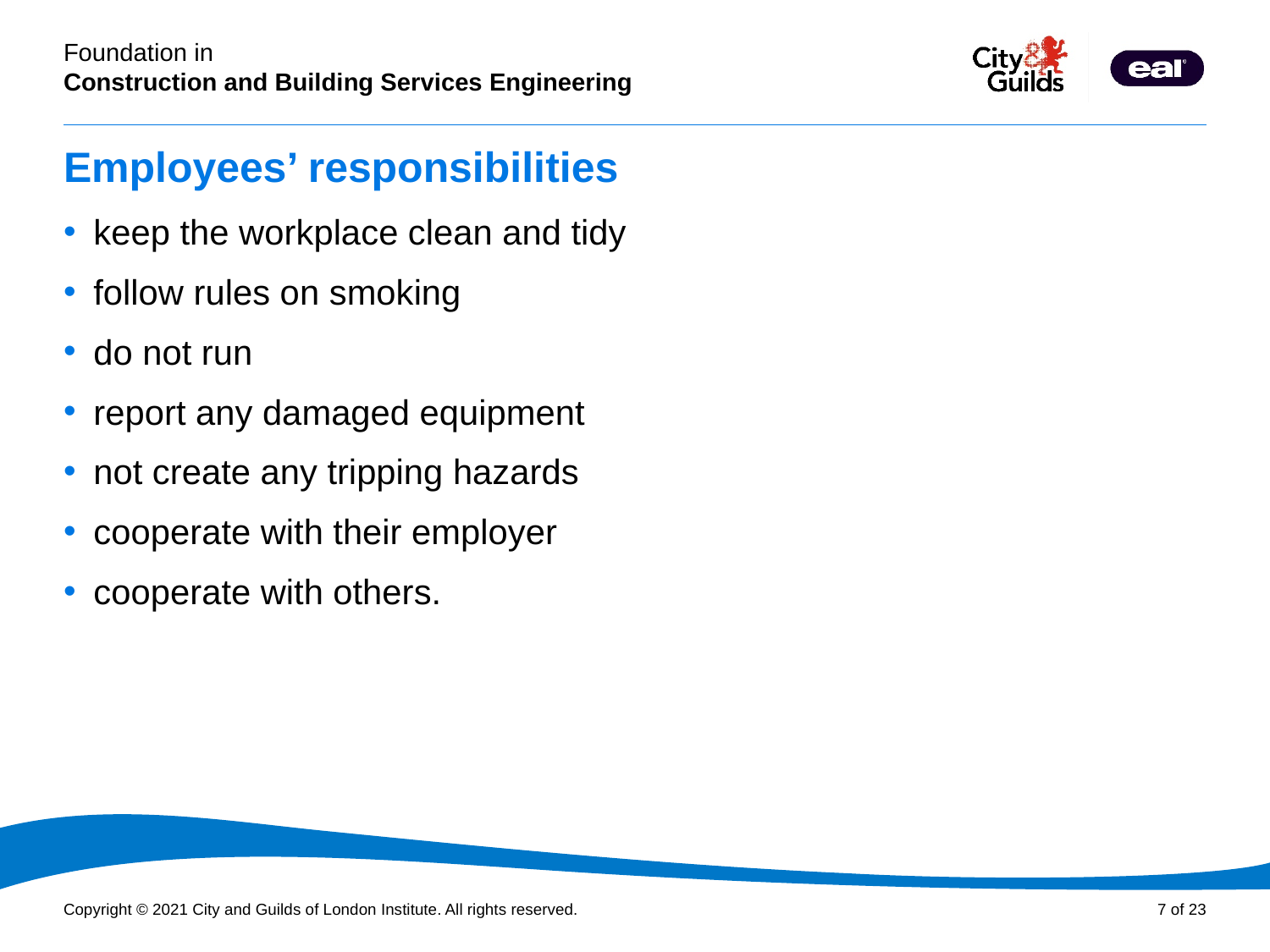

# Employees’ responsibilities
keep the workplace clean and tidy
follow rules on smoking
do not run
report any damaged equipment
not create any tripping hazards
cooperate with their employer
cooperate with others.